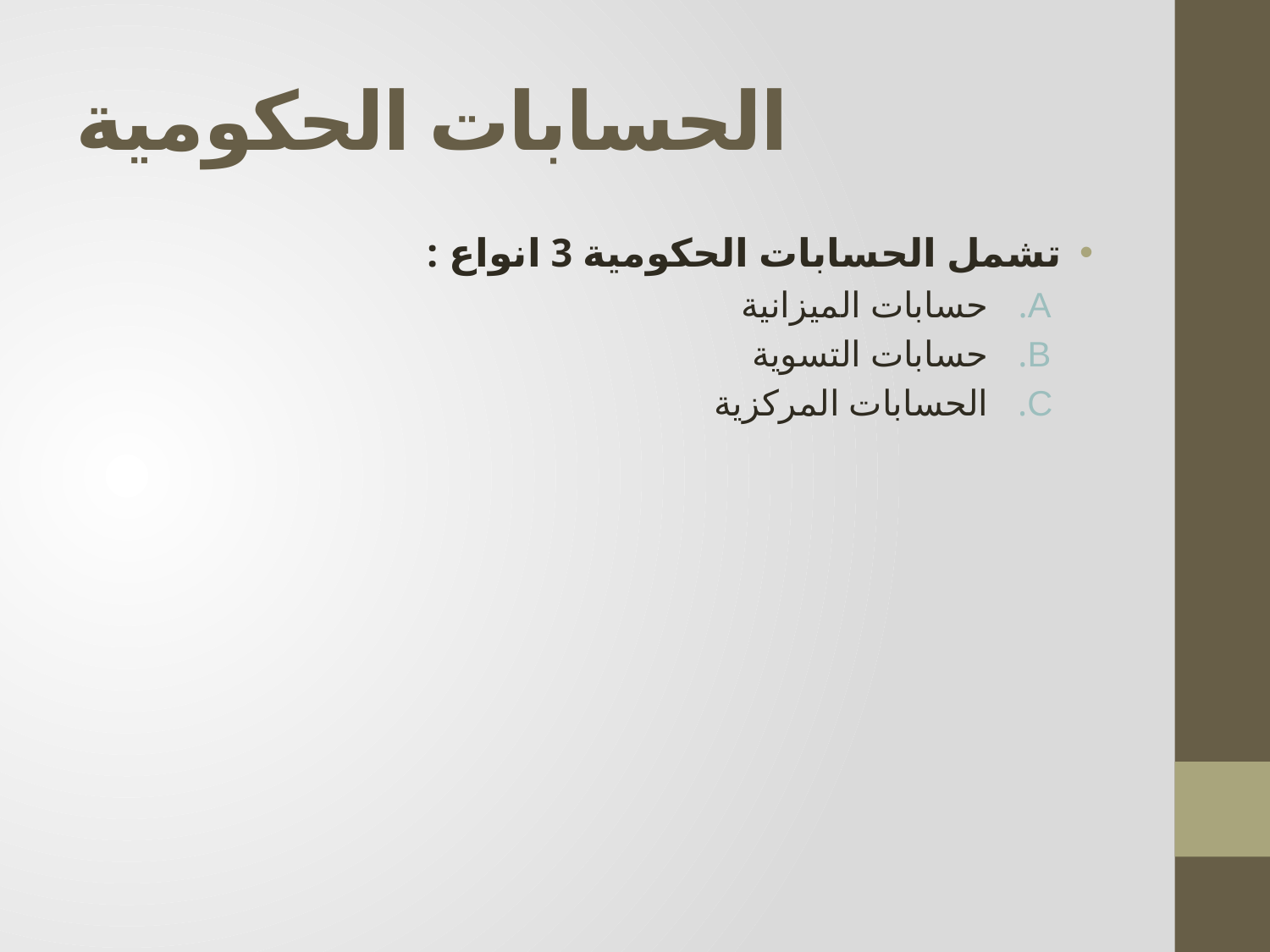

# الحسابات الحكومية
تشمل الحسابات الحكومية 3 انواع :
حسابات الميزانية
حسابات التسوية
الحسابات المركزية